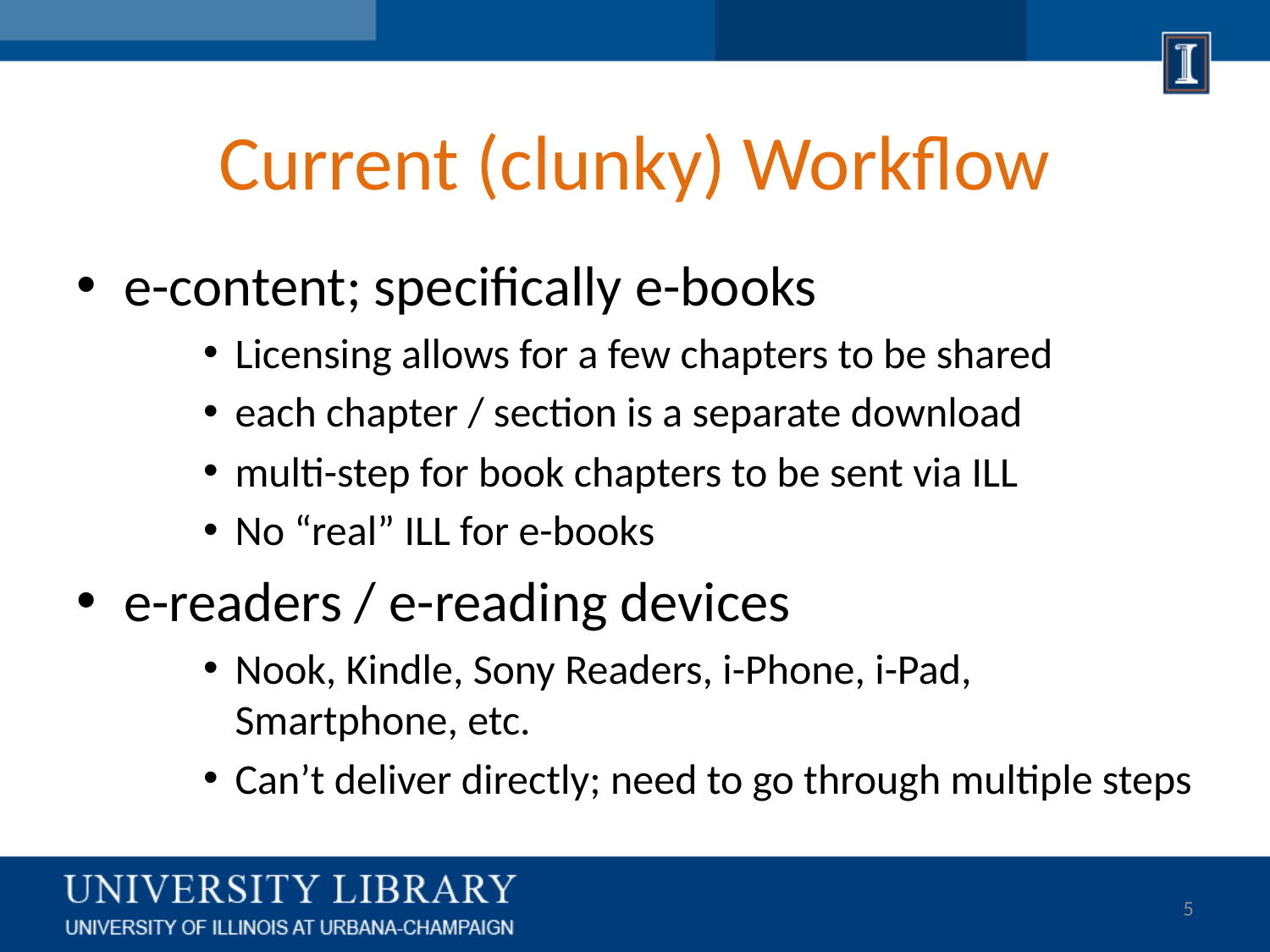

# Current (clunky) Workflow
e-content; specifically e-books
Licensing allows for a few chapters to be shared
each chapter / section is a separate download
multi-step for book chapters to be sent via ILL
No “real” ILL for e-books
e-readers / e-reading devices
Nook, Kindle, Sony Readers, i-Phone, i-Pad, Smartphone, etc.
Can’t deliver directly; need to go through multiple steps

5